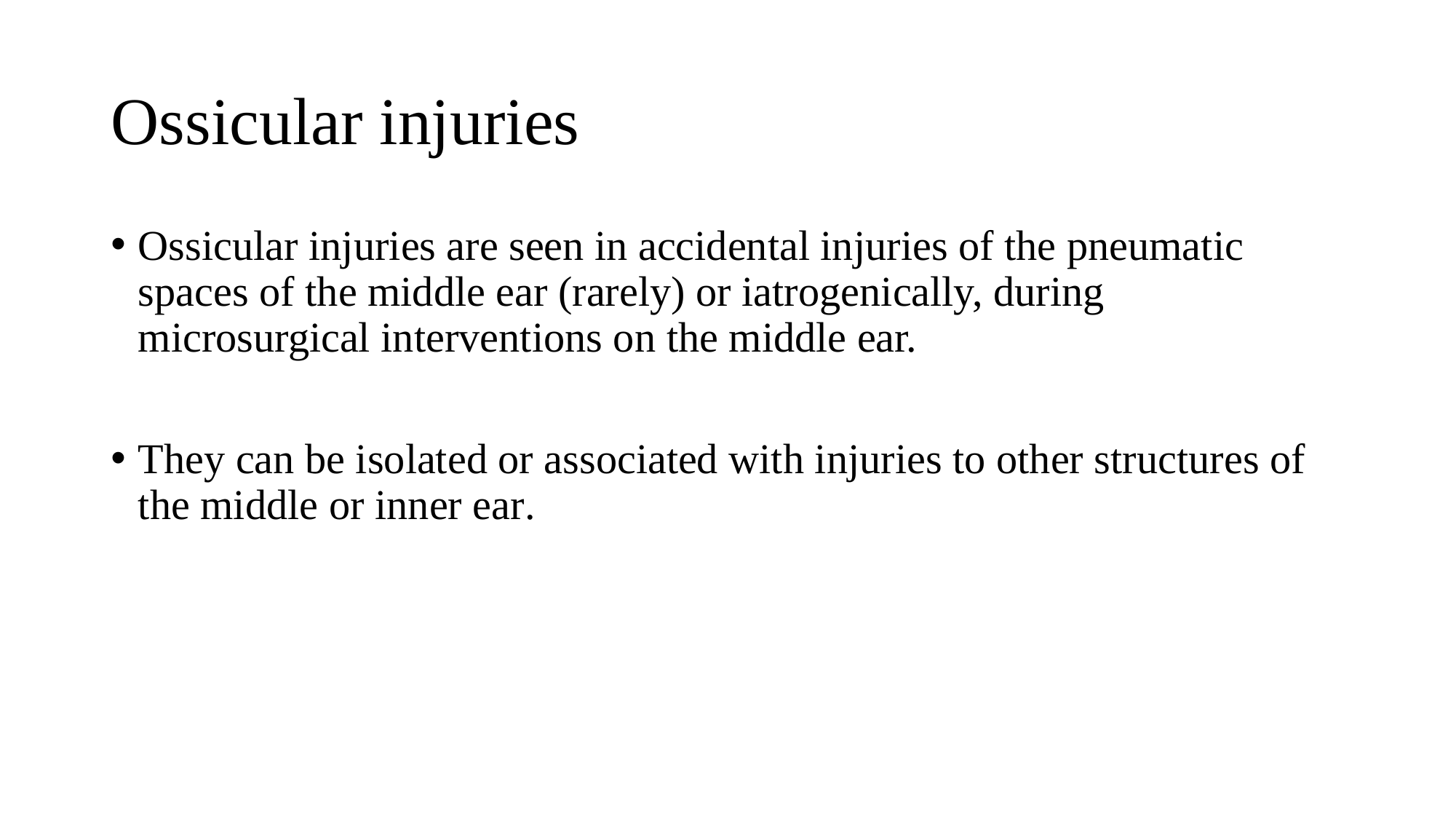

# Ossicular injuries
Ossicular injuries are seen in accidental injuries of the pneumatic spaces of the middle ear (rarely) or iatrogenically, during microsurgical interventions on the middle ear.

They can be isolated or associated with injuries to other structures of the middle or inner ear.